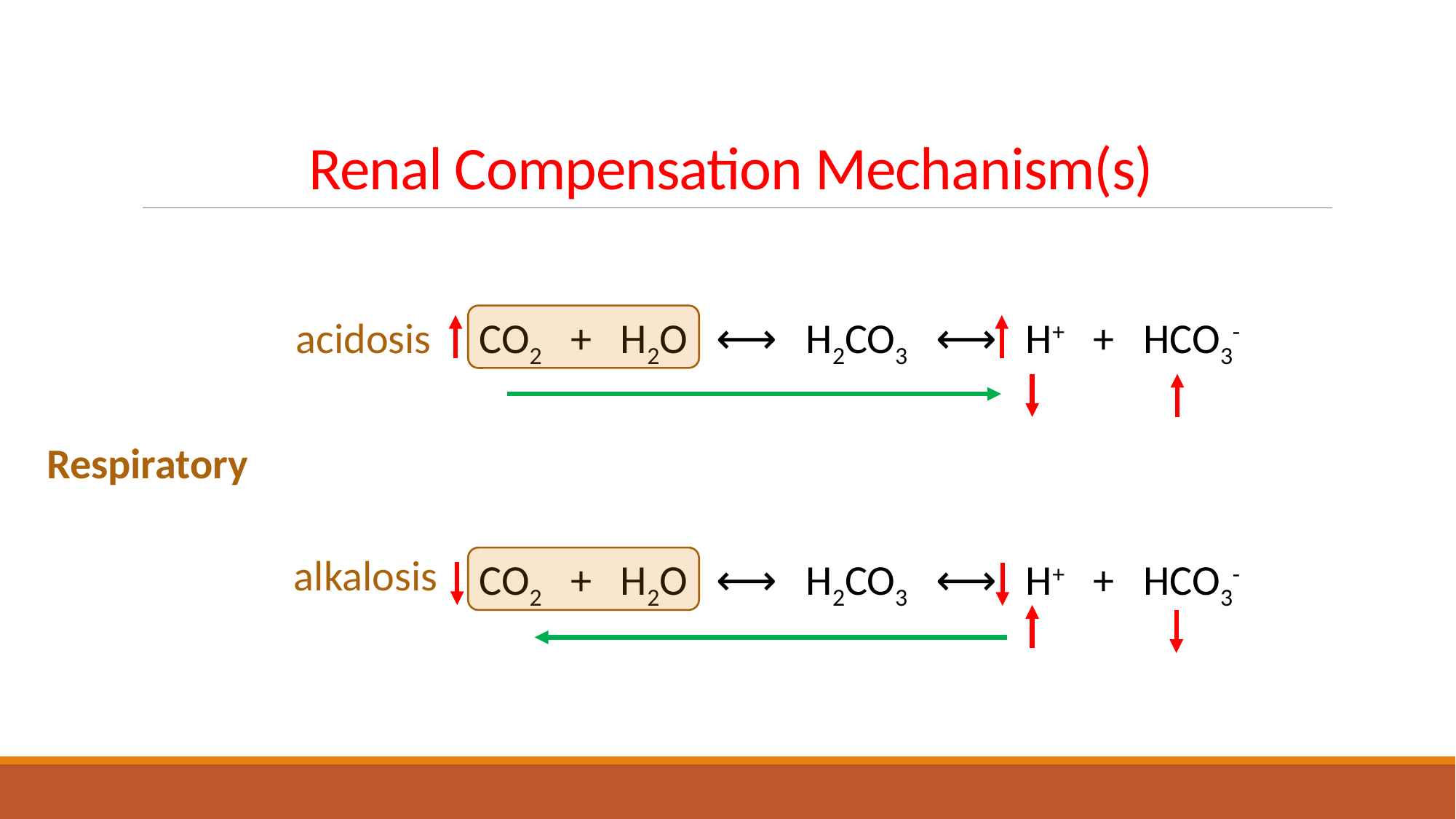

# Renal Compensation Mechanism(s)
CO2   +   H2O   ⟷   H2CO3   ⟷   H+   +   HCO3-

acidosis
Respiratory
alkalosis
CO2   +   H2O   ⟷   H2CO3   ⟷   H+   +   HCO3-